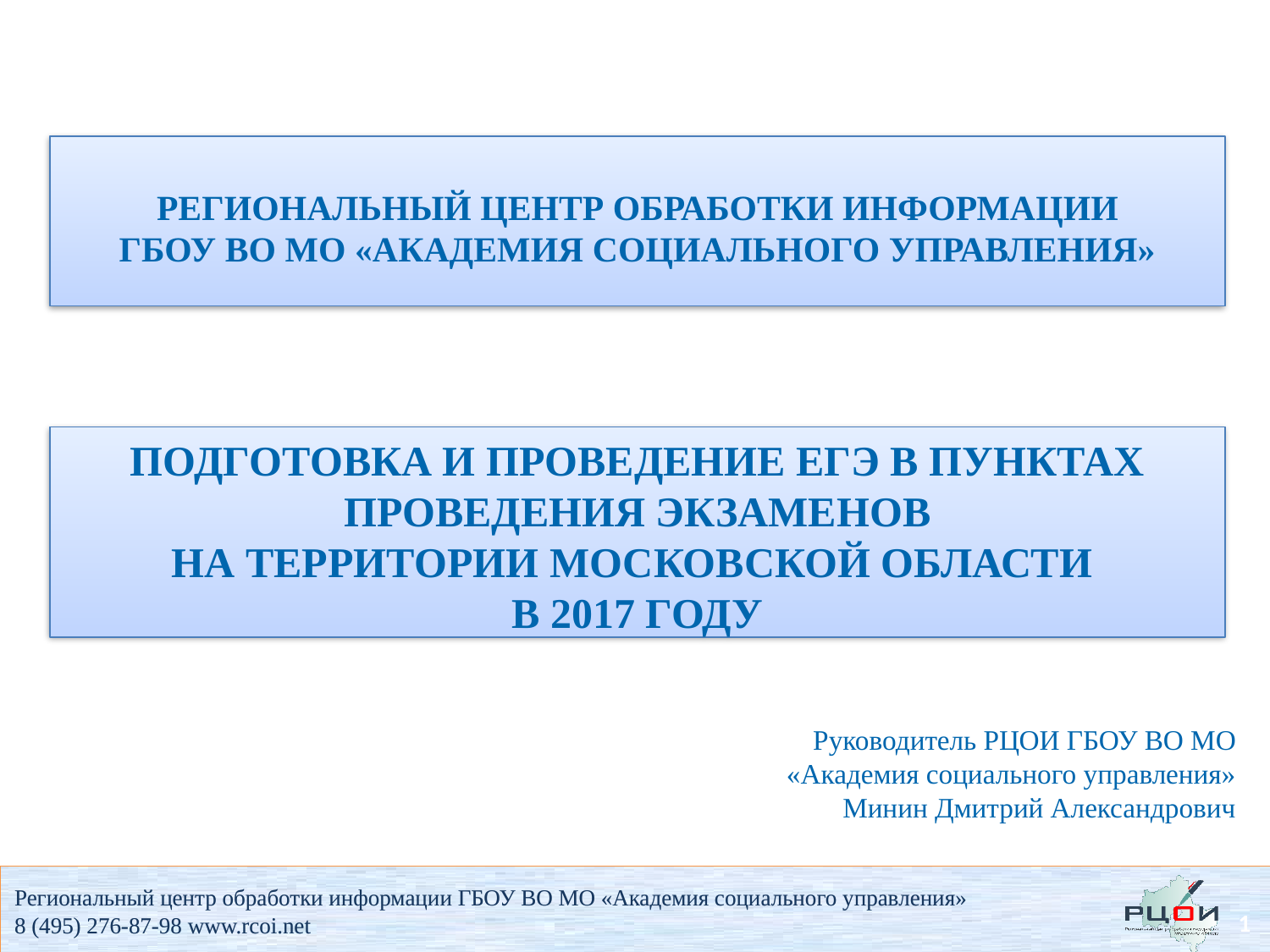

РЕГИОНАЛЬНЫЙ ЦЕНТР ОБРАБОТКИ ИНФОРМАЦИИ
ГБОУ ВО МО «АКАДЕМИЯ СОЦИАЛЬНОГО УПРАВЛЕНИЯ»
# ПОДГОТОВКА И ПРОВЕДЕНИЕ ЕГЭ В ПУНКТАХ ПРОВЕДЕНИЯ ЭКЗАМЕНОВ НА ТЕРРИТОРИИ МОСКОВСКОЙ ОБЛАСТИ В 2017 ГОДУ
Руководитель РЦОИ ГБОУ ВО МО
«Академия социального управления»
Минин Дмитрий Александрович
1